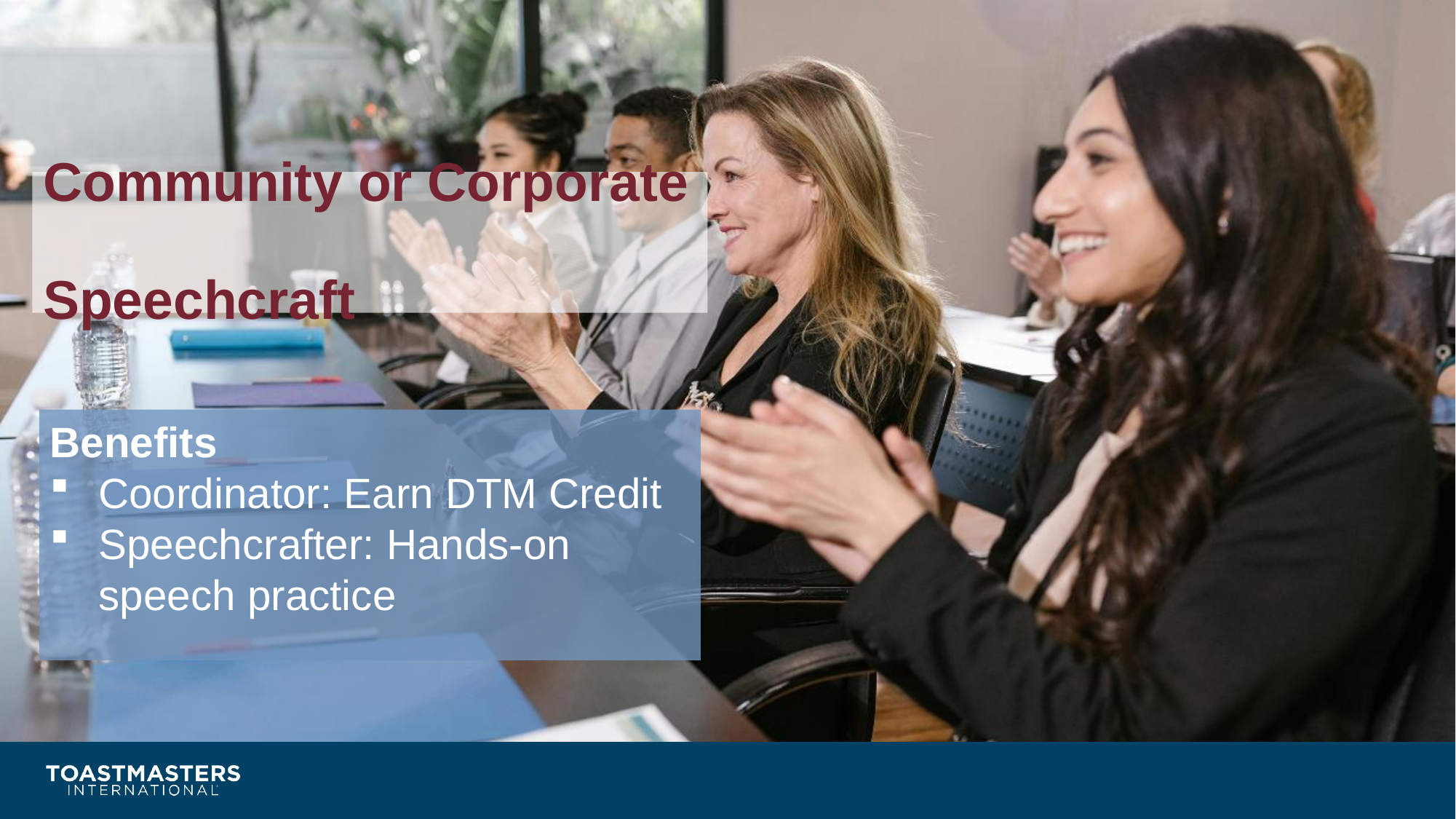

# Community or Corporate Speechcraft
Benefits
Coordinator: Earn DTM Credit
Speechcrafter: Hands-on
speech practice